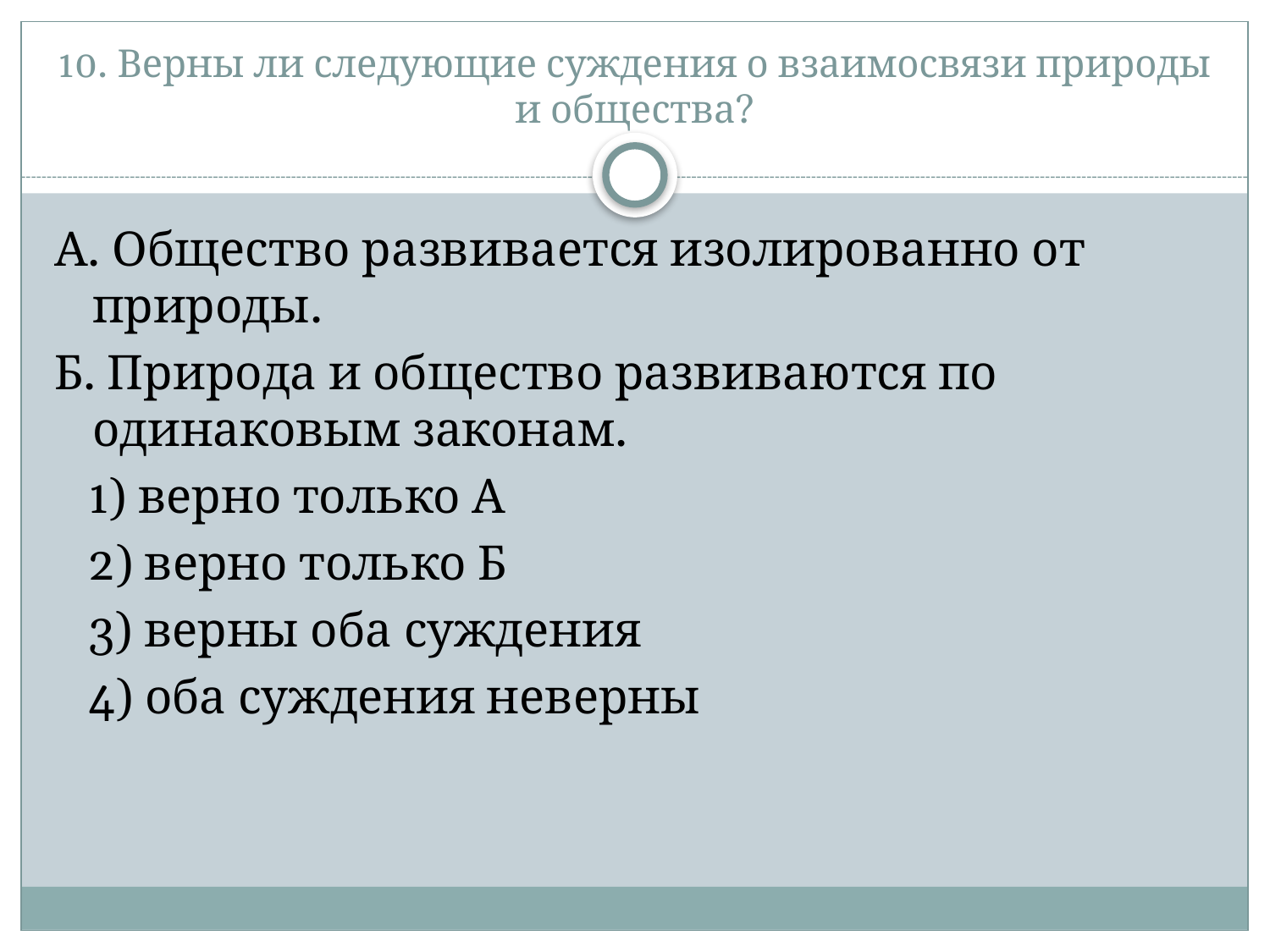

# 10. Верны ли следующие суждения о взаимосвязи природы и общества?
А. Общество развивается изолированно от природы.
Б. Природа и общество развиваются по одинаковым законам.
   1) верно только А
   2) верно только Б
   3) верны оба суждения
   4) оба суждения неверны